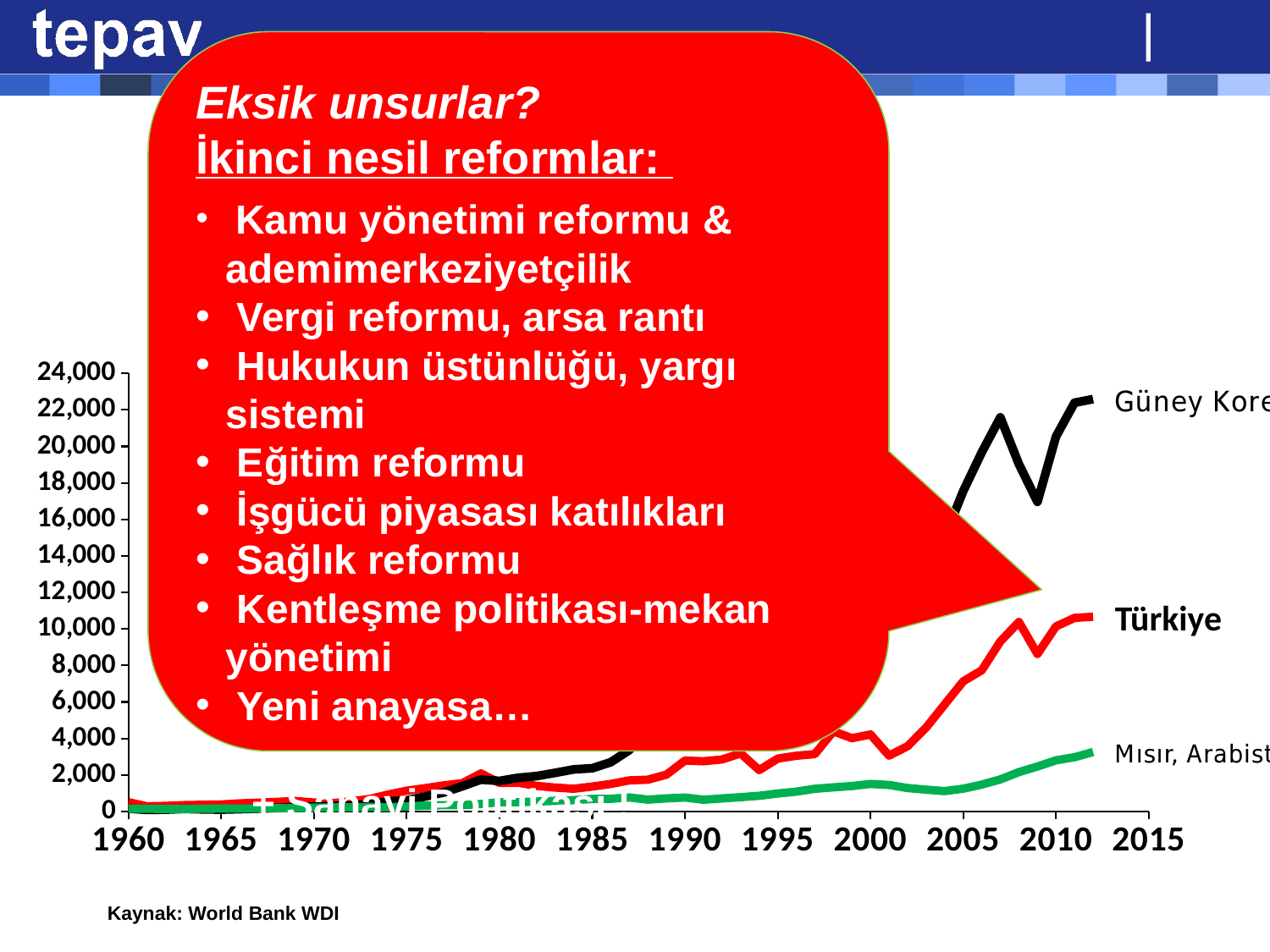

Eksik unsurlar?
İkinci nesil reformlar:

 Kamu yönetimi reformu & ademimerkeziyetçilik
 Vergi reformu, arsa rantı
 Hukukun üstünlüğü, yargı sistemi
 Eğitim reformu
 İşgücü piyasası katılıkları
 Sağlık reformu
 Kentleşme politikası-mekan yönetimi
 Yeni anayasa…

     + Sanayi Politikası !

### Chart

| Category |  |  |  |
|---|---|---|---|
Güney Kore
Türkiye
Mısır, Arabistan
Kaynak: World Bank WDI